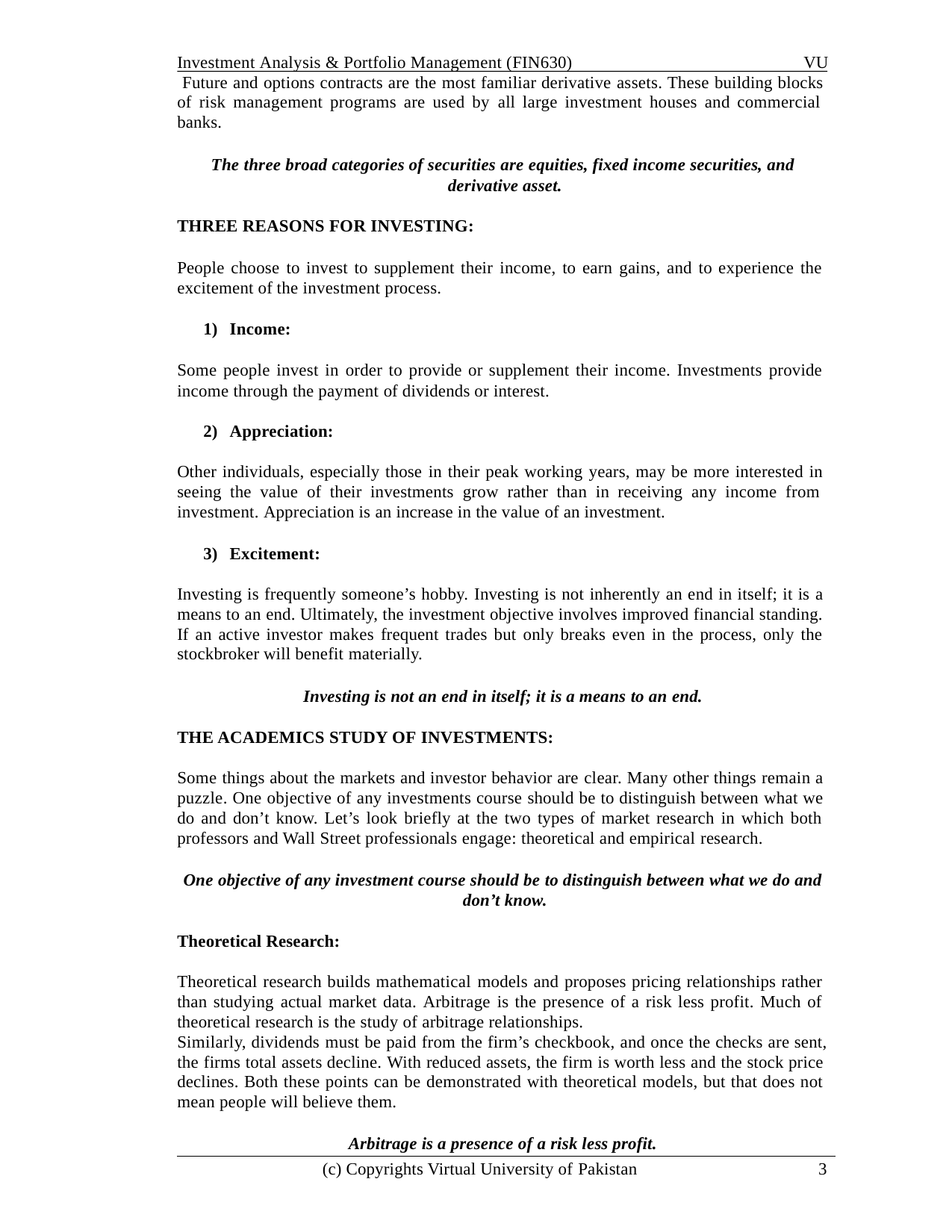

Investment Analysis & Portfolio Management (FIN630)	VU  Future and options contracts are the most familiar derivative assets. These building blocks  of risk management programs are used by all large investment houses and commercial  banks.

The three broad categories of securities are equities, fixed income securities, and  derivative asset.

THREE REASONS FOR INVESTING:

People choose to invest to supplement their income, to earn gains, and to experience the  excitement of the investment process.

Income:

Some people invest in order to provide or supplement their income. Investments provide  income through the payment of dividends or interest.

Appreciation:

Other individuals, especially those in their peak working years, may be more interested in  seeing the value of their investments grow rather than in receiving any income from  investment. Appreciation is an increase in the value of an investment.

Excitement:

Investing is frequently someone’s hobby. Investing is not inherently an end in itself; it is a  means to an end. Ultimately, the investment objective involves improved financial standing.  If an active investor makes frequent trades but only breaks even in the process, only the  stockbroker will benefit materially.

Investing is not an end in itself; it is a means to an end.

THE ACADEMICS STUDY OF INVESTMENTS:

Some things about the markets and investor behavior are clear. Many other things remain a  puzzle. One objective of any investments course should be to distinguish between what we  do and don’t know. Let’s look briefly at the two types of market research in which both  professors and Wall Street professionals engage: theoretical and empirical research.

One objective of any investment course should be to distinguish between what we do and  don’t know.

Theoretical Research:

Theoretical research builds mathematical models and proposes pricing relationships rather  than studying actual market data. Arbitrage is the presence of a risk less profit. Much of  theoretical research is the study of arbitrage relationships.
Similarly, dividends must be paid from the firm’s checkbook, and once the checks are sent,
the firms total assets decline. With reduced assets, the firm is worth less and the stock price  declines. Both these points can be demonstrated with theoretical models, but that does not  mean people will believe them.

Arbitrage is a presence of a risk less profit.

(c) Copyrights Virtual University of Pakistan
3